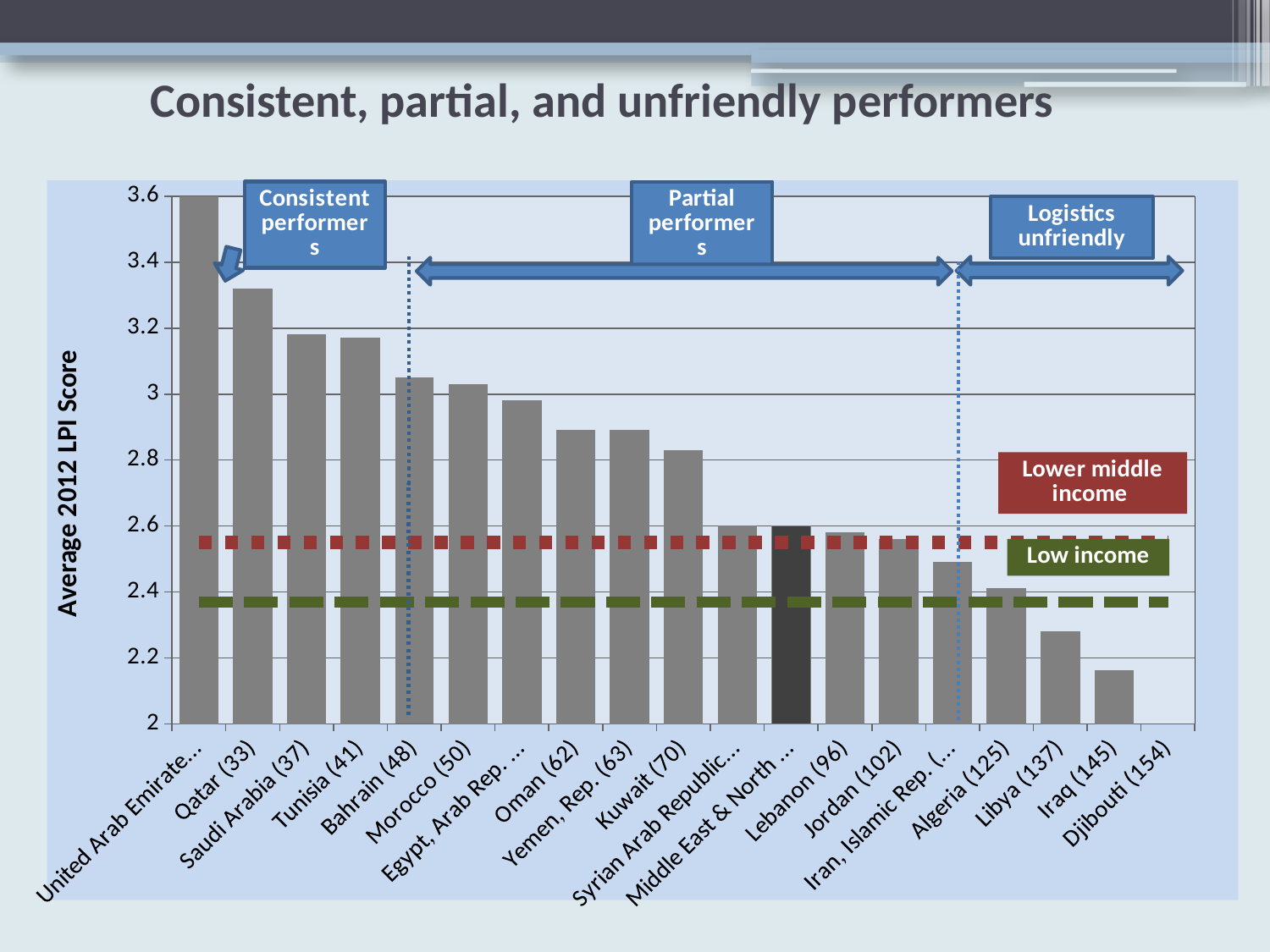

# Consistent, partial, and unfriendly performers

### Chart

| Category | Average of General 2012 | Low income | Lower middle income |
|---|---|---|---|
| United Arab Emirates (17) | 3.7800000000000002 | 2.3699999999999997 | 2.55 |
| Qatar (33) | 3.32 | 2.3699999999999997 | 2.55 |
| Saudi Arabia (37) | 3.18 | 2.3699999999999997 | 2.55 |
| Tunisia (41) | 3.17 | 2.3699999999999997 | 2.55 |
| Bahrain (48) | 3.05 | 2.3699999999999997 | 2.55 |
| Morocco (50) | 3.03 | 2.3699999999999997 | 2.55 |
| Egypt, Arab Rep. (57) | 2.98 | 2.3699999999999997 | 2.55 |
| Oman (62) | 2.8899999999999997 | 2.3699999999999997 | 2.55 |
| Yemen, Rep. (63) | 2.8899999999999997 | 2.3699999999999997 | 2.55 |
| Kuwait (70) | 2.8299999999999987 | 2.3699999999999997 | 2.55 |
| Syrian Arab Republic (92) | 2.6 | 2.3699999999999997 | 2.55 |
| Middle East & North Africa | 2.6015041818181817 | 2.3699999999999997 | 2.55 |
| Lebanon (96) | 2.58 | 2.3699999999999997 | 2.55 |
| Jordan (102) | 2.56 | 2.3699999999999997 | 2.55 |
| Iran, Islamic Rep. (112) | 2.4899999999999998 | 2.3699999999999997 | 2.55 |
| Algeria (125) | 2.4099999999999997 | 2.3699999999999997 | 2.55 |
| Libya (137) | 2.28 | 2.3699999999999997 | 2.55 |
| Iraq (145) | 2.16 | 2.3699999999999997 | 2.55 |
| Djibouti (154) | 1.8 | 2.3699999999999997 | 2.55 |